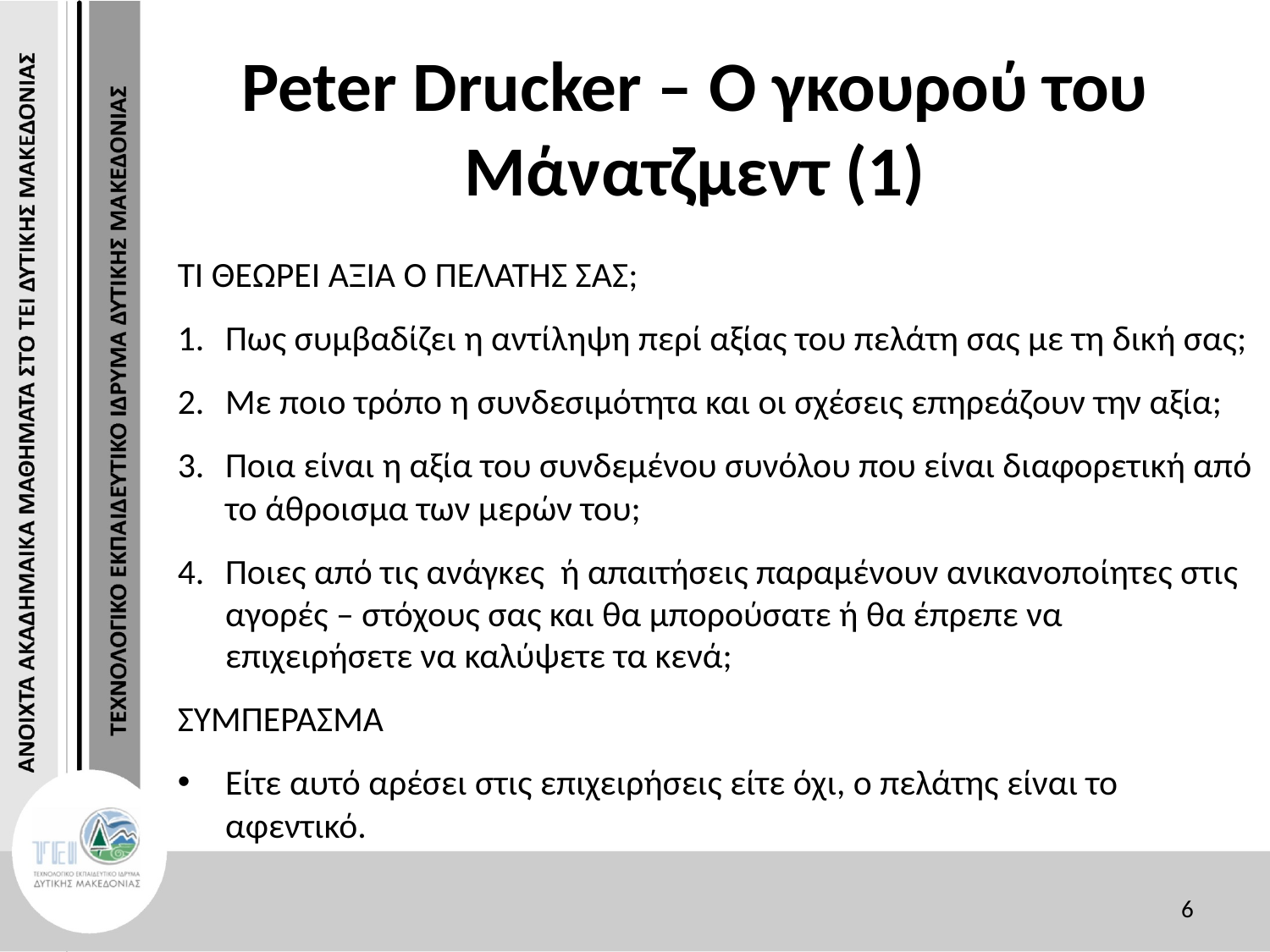

# Peter Drucker – Ο γκουρού του Μάνατζμεντ (1)
ΤΙ ΘΕΩΡΕΙ ΑΞΙΑ Ο ΠΕΛΑΤΗΣ ΣΑΣ;
Πως συμβαδίζει η αντίληψη περί αξίας του πελάτη σας με τη δική σας;
Με ποιο τρόπο η συνδεσιμότητα και οι σχέσεις επηρεάζουν την αξία;
Ποια είναι η αξία του συνδεμένου συνόλου που είναι διαφορετική από το άθροισμα των μερών του;
Ποιες από τις ανάγκες  ή απαιτήσεις παραμένουν ανικανοποίητες στις αγορές – στόχους σας και θα μπορούσατε ή θα έπρεπε να επιχειρήσετε να καλύψετε τα κενά;
ΣΥΜΠΕΡΑΣΜΑ
Είτε αυτό αρέσει στις επιχειρήσεις είτε όχι, ο πελάτης είναι το αφεντικό.

6